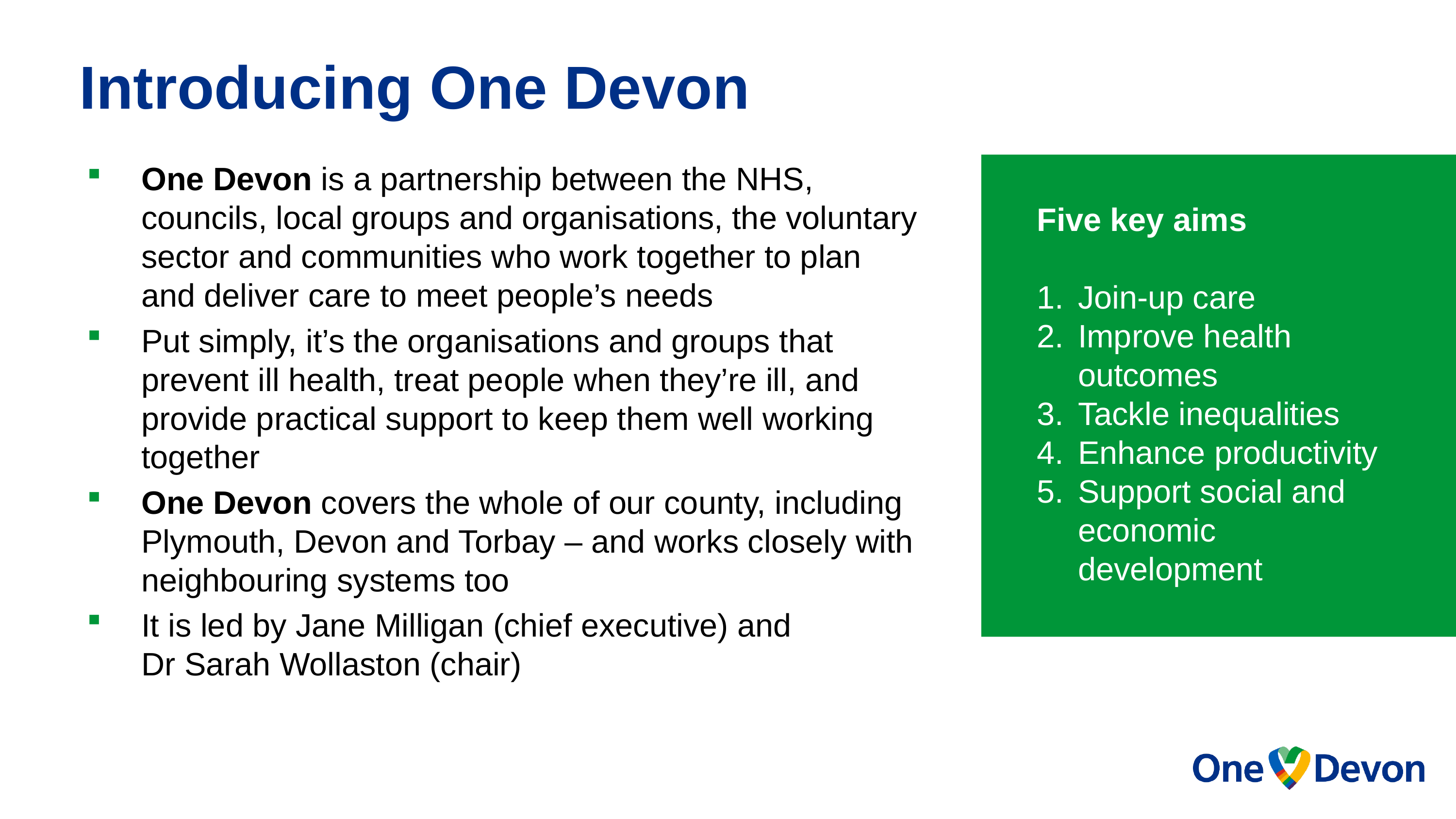

Introducing One Devon
One Devon is a partnership between the NHS, councils, local groups and organisations, the voluntary sector and communities who work together to plan and deliver care to meet people’s needs
Put simply, it’s the organisations and groups that prevent ill health, treat people when they’re ill, and provide practical support to keep them well working together
One Devon covers the whole of our county, including Plymouth, Devon and Torbay – and works closely with neighbouring systems too
It is led by Jane Milligan (chief executive) and
Dr Sarah Wollaston (chair)

Five key aims

Join-up care
Improve health outcomes
Tackle inequalities
Enhance productivity
Support social and economic development